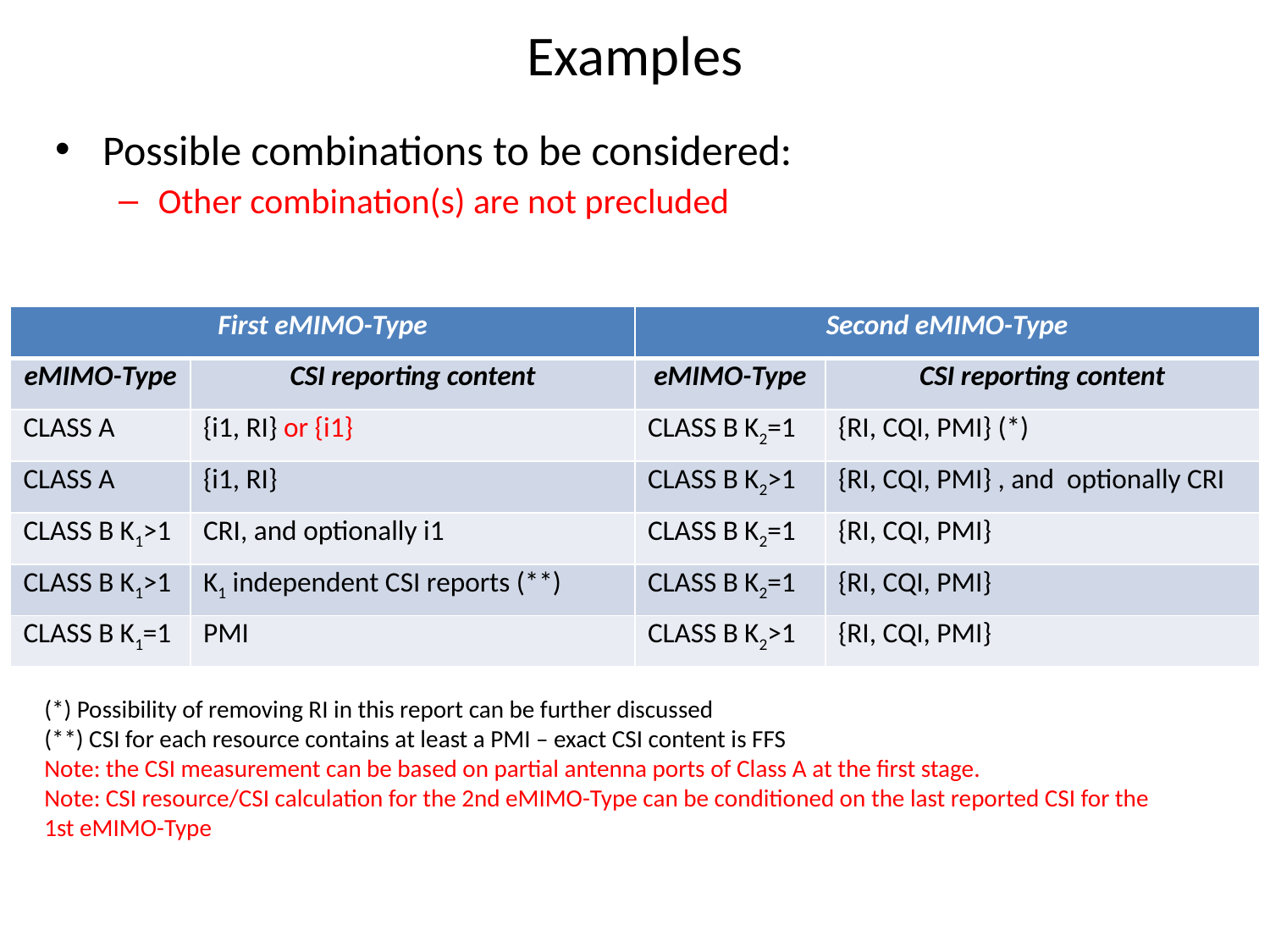

# Examples
Possible combinations to be considered:
Other combination(s) are not precluded
| First eMIMO-Type |  | Second eMIMO-Type |  |
| --- | --- | --- | --- |
| eMIMO-Type | CSI reporting content | eMIMO-Type | CSI reporting content |
| CLASS A | {i1, RI} or {i1} | CLASS B K2=1 | {RI, CQI, PMI} (\*) |
| CLASS A | {i1, RI} | CLASS B K2>1 | {RI, CQI, PMI} , and optionally CRI |
| CLASS B K1>1 | CRI, and optionally i1 | CLASS B K2=1 | {RI, CQI, PMI} |
| CLASS B K1>1 | K1 independent CSI reports (\*\*) | CLASS B K2=1 | {RI, CQI, PMI} |
| CLASS B K1=1 | PMI | CLASS B K2>1 | {RI, CQI, PMI} |
(*) Possibility of removing RI in this report can be further discussed
(**) CSI for each resource contains at least a PMI – exact CSI content is FFS
Note: the CSI measurement can be based on partial antenna ports of Class A at the first stage.
Note: CSI resource/CSI calculation for the 2nd eMIMO-Type can be conditioned on the last reported CSI for the 1st eMIMO-Type